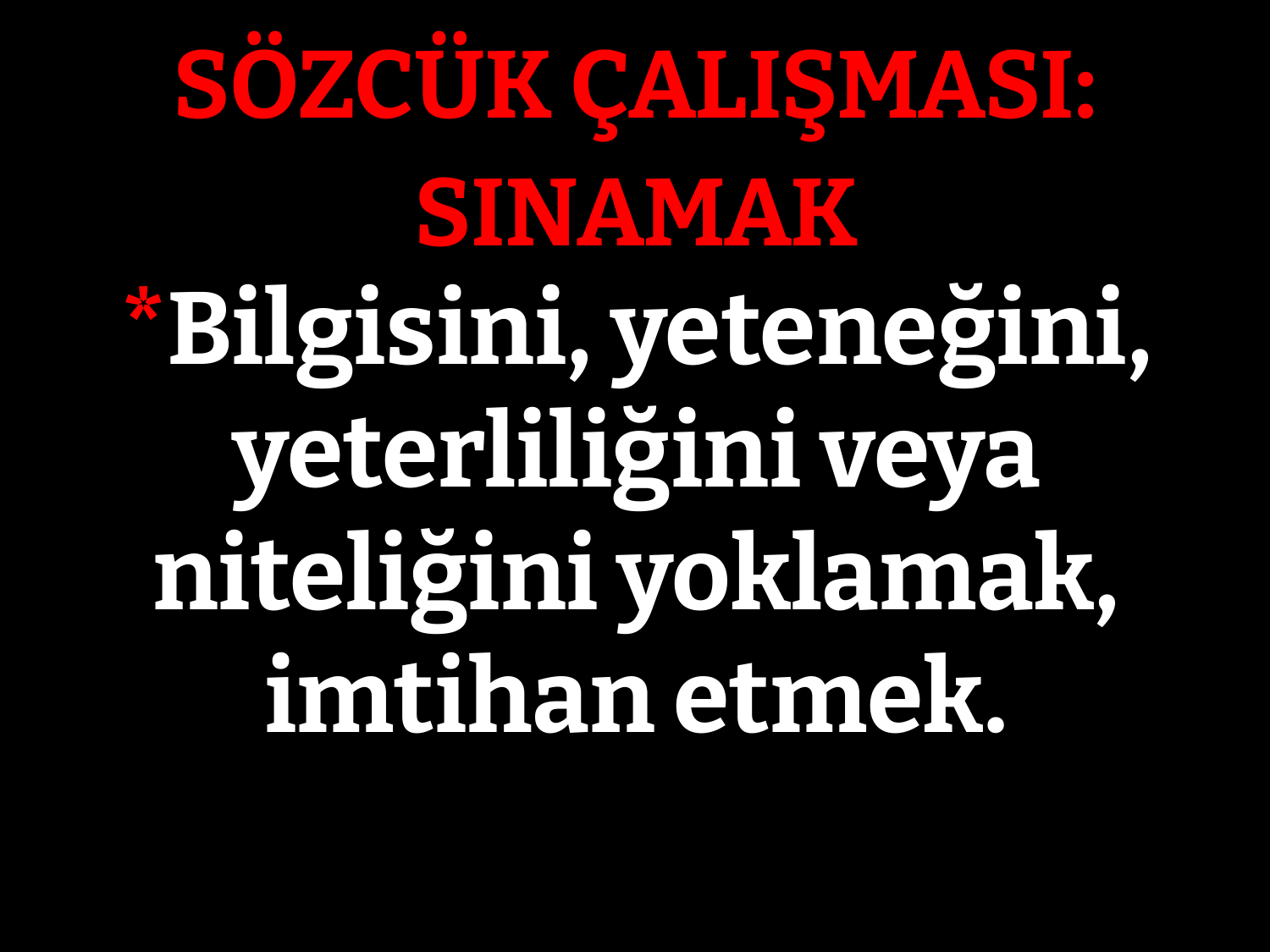

SÖZCÜK ÇALIŞMASI:
SINAMAK
*Bilgisini, yeteneğini, yeterliliğini veya niteliğini yoklamak, imtihan etmek.